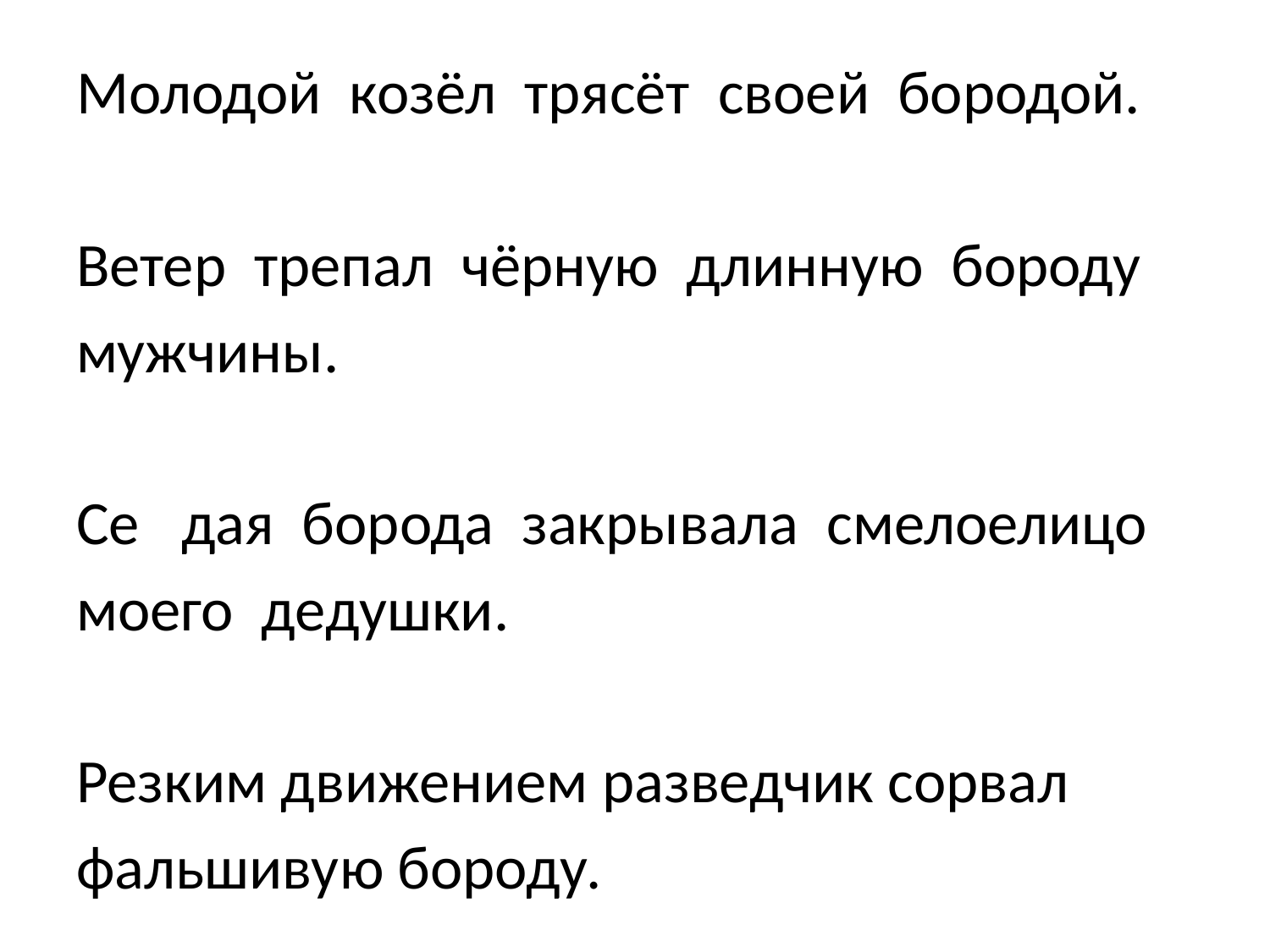

Молодой  козёл  трясёт  своей  бородой.

Ветер  трепал  чёрную  длинную  бороду
мужчины.

Се   дая  борода  закрывала  смелоелицо
моего  дедушки.

Резким движением разведчик сорвал
фальшивую бороду.